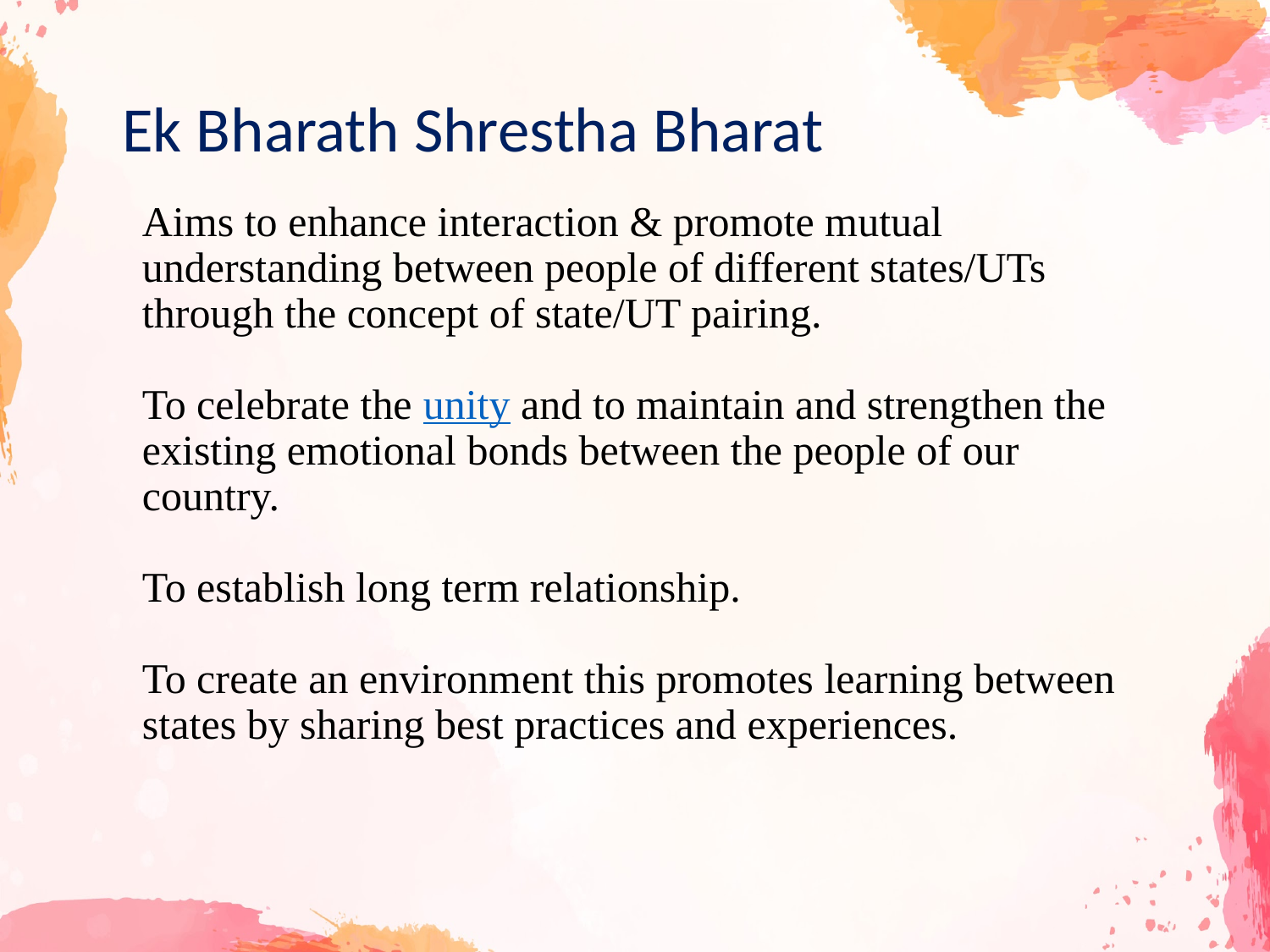

# Ek Bharath Shrestha Bharat
Aims to enhance interaction & promote mutual understanding between people of different states/UTs through the concept of state/UT pairing.

To celebrate the unity and to maintain and strengthen the existing emotional bonds between the people of our country.

To establish long term relationship.

To create an environment this promotes learning between states by sharing best practices and experiences.